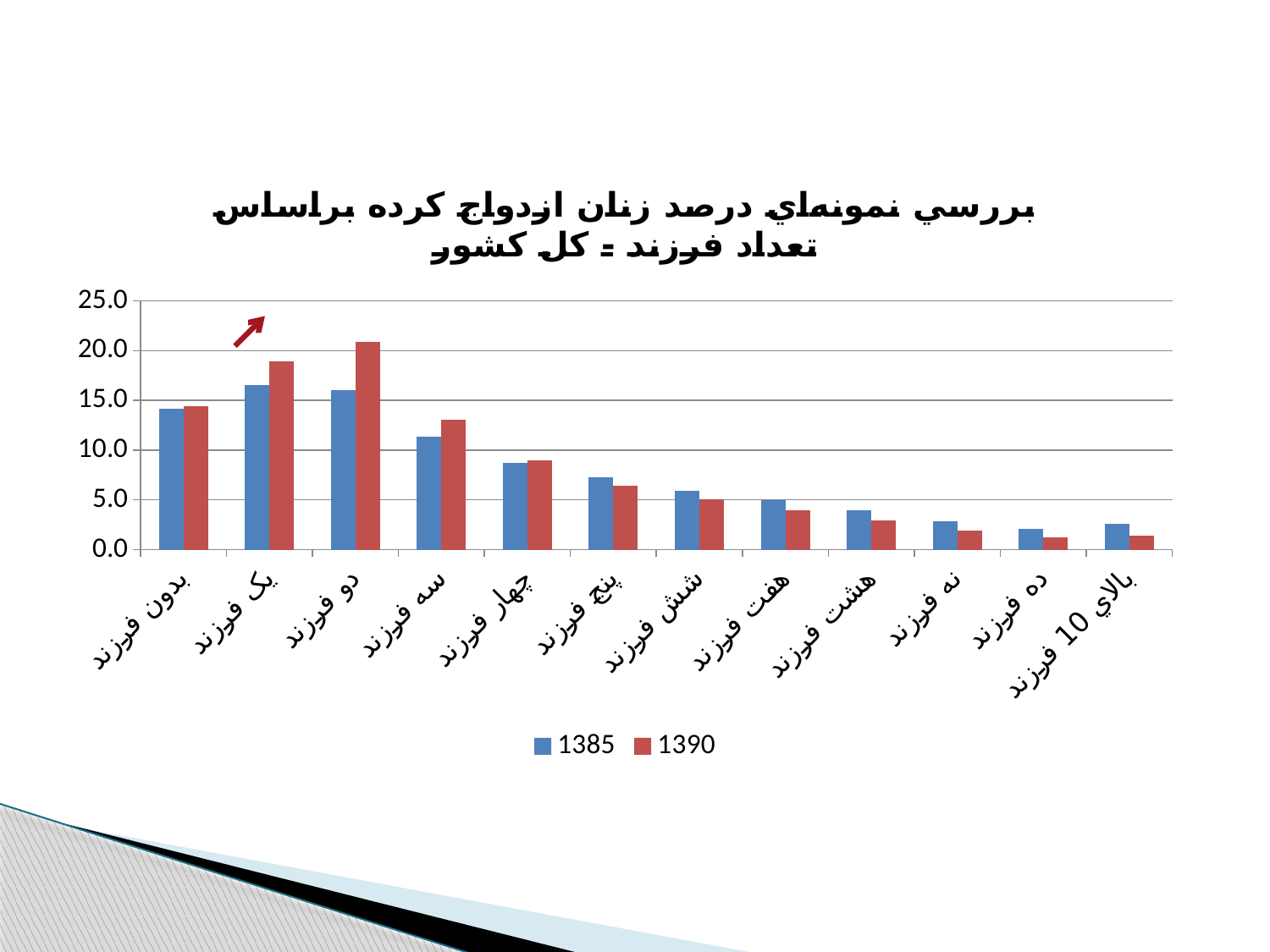

### Chart: بررسي نمونه‌اي درصد زنان ازدواج کرده براساس تعداد فرزند - کل کشور

| Category | 1385 | 1390 |
|---|---|---|
| بدون فرزند | 14.12657078952771 | 14.440396957994396 |
| يک فرزند | 16.546640158186474 | 18.947029662293556 |
| دو فرزند | 16.013409113010436 | 20.871792062666046 |
| سه فرزند | 11.334536299689928 | 13.085325883523687 |
| چهار فرزند | 8.75455164291347 | 8.949357727808058 |
| پنج فرزند | 7.273174210418265 | 6.4259173034610555 |
| شش فرزند | 5.943067996412712 | 5.077921722220701 |
| هفت فرزند | 5.009508476590779 | 3.9460710470817015 |
| هشت فرزند | 3.93089066332429 | 2.9087124428254536 |
| نه فرزند | 2.87010124366552 | 1.9252188838067097 |
| ده فرزند | 2.061880733449308 | 1.2733605397460142 |
| بالاي 10 فرزند | 2.590519616635514 | 1.4397487515178058 |